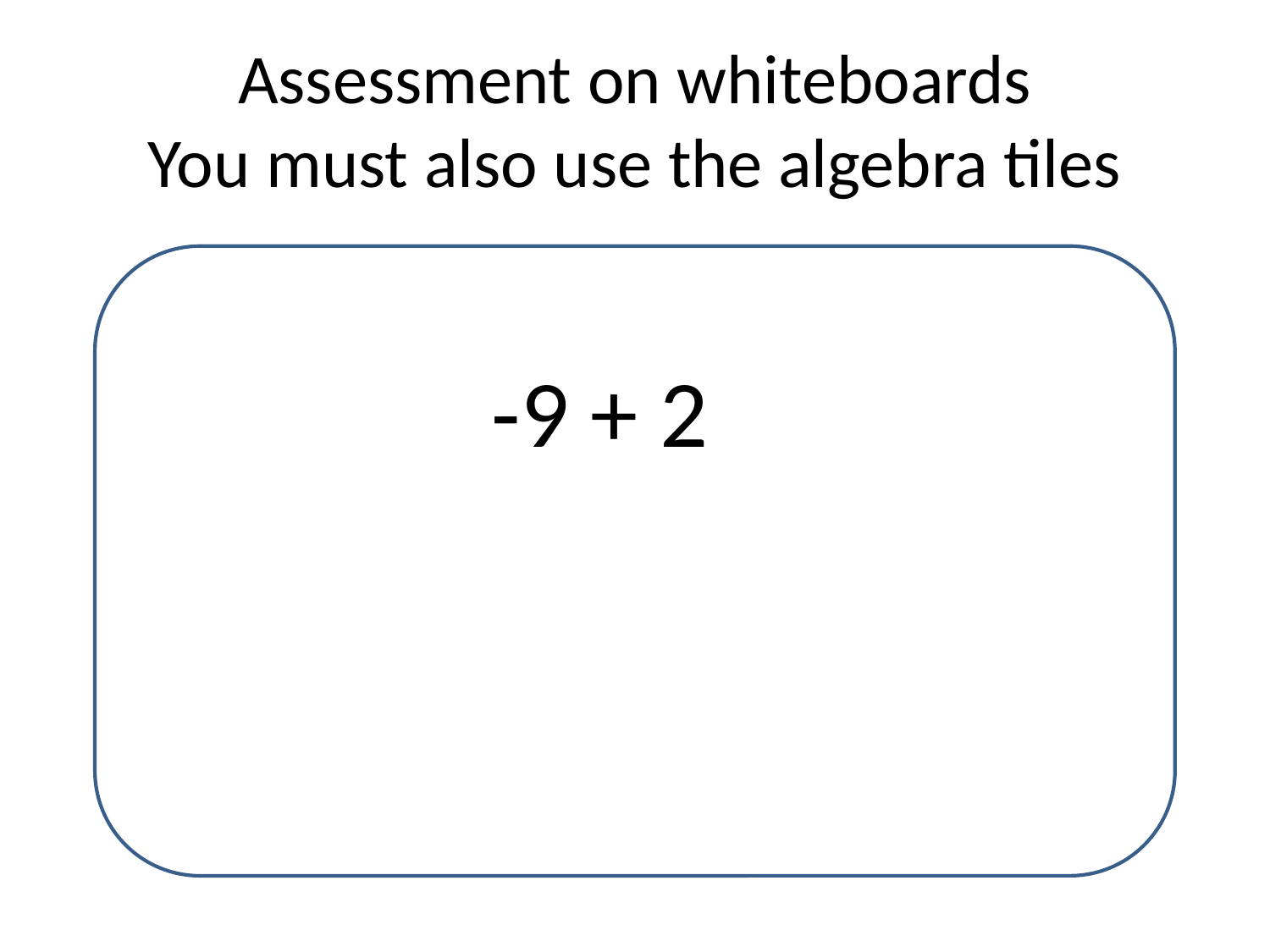

# Assessment on whiteboards You must also use the algebra tiles

-9 + 2